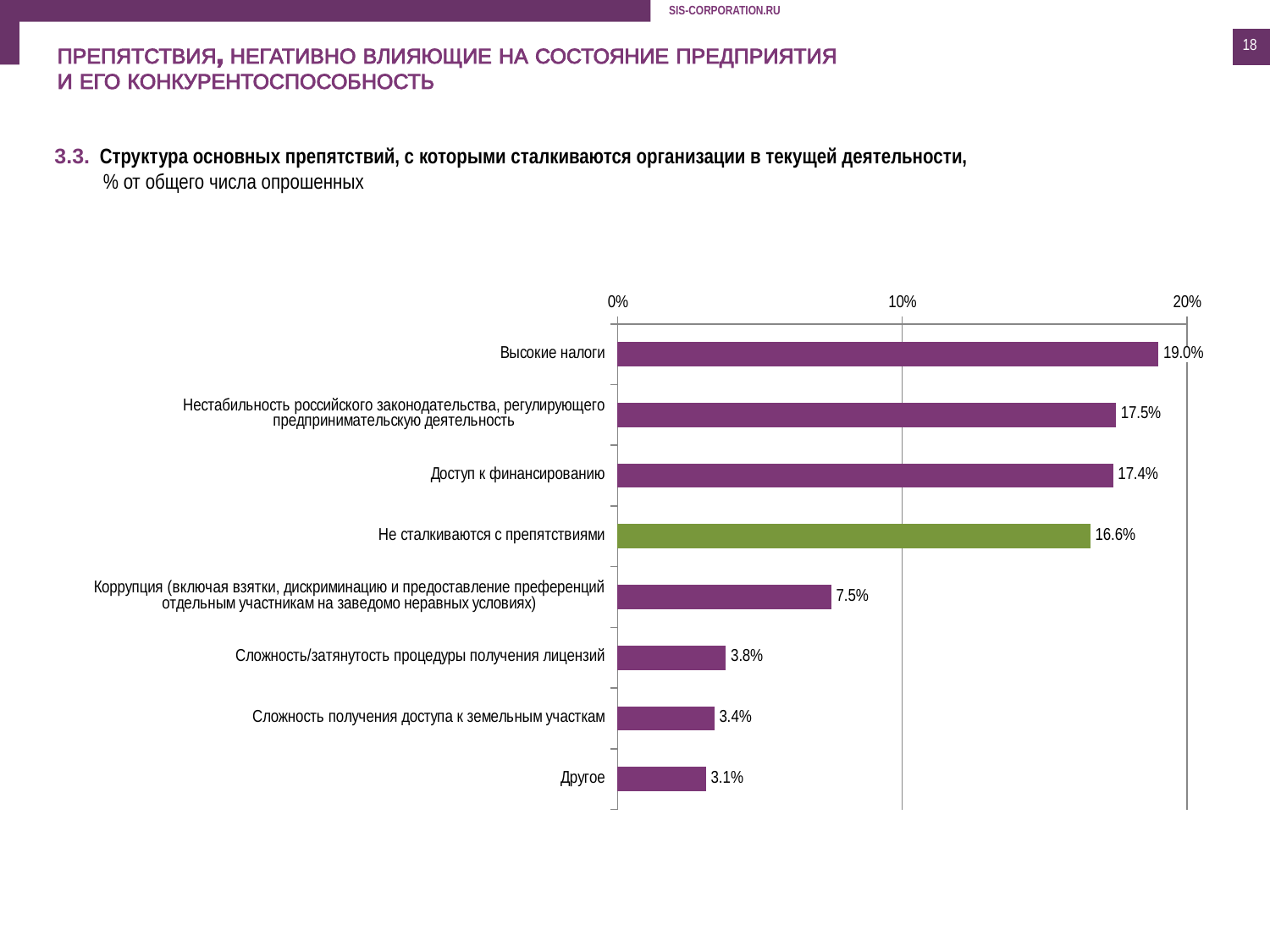

18
ПРЕПЯТСТВИЯ, НЕГАТИВНО ВЛИЯЮЩИЕ НА СОСТОЯНИЕ ПРЕДПРИЯТИЯ
И ЕГО КОНКУРЕНТОСПОСОБНОСТЬ
3.3.  Структура основных препятствий, с которыми сталкиваются организации в текущей деятельности,
          % от общего числа опрошенных

### Chart

| Category | % от числа опрошенных |
|---|---|
| Высокие налоги | 0.19 |
| Нестабильность российского законодательства, регулирующего предпринимательскую деятельность | 0.17500000000000002 |
| Доступ к финансированию | 0.17400000000000002 |
| Не сталкиваются с препятствиями | 0.166 |
| Коррупция (включая взятки, дискриминацию и предоставление преференций отдельным участникам на заведомо неравных условиях) | 0.07500000000000001 |
| Сложность/затянутость процедуры получения лицензий | 0.038 |
| Сложность получения доступа к земельным участкам | 0.034 |
| Другое | 0.031000000000000003 |